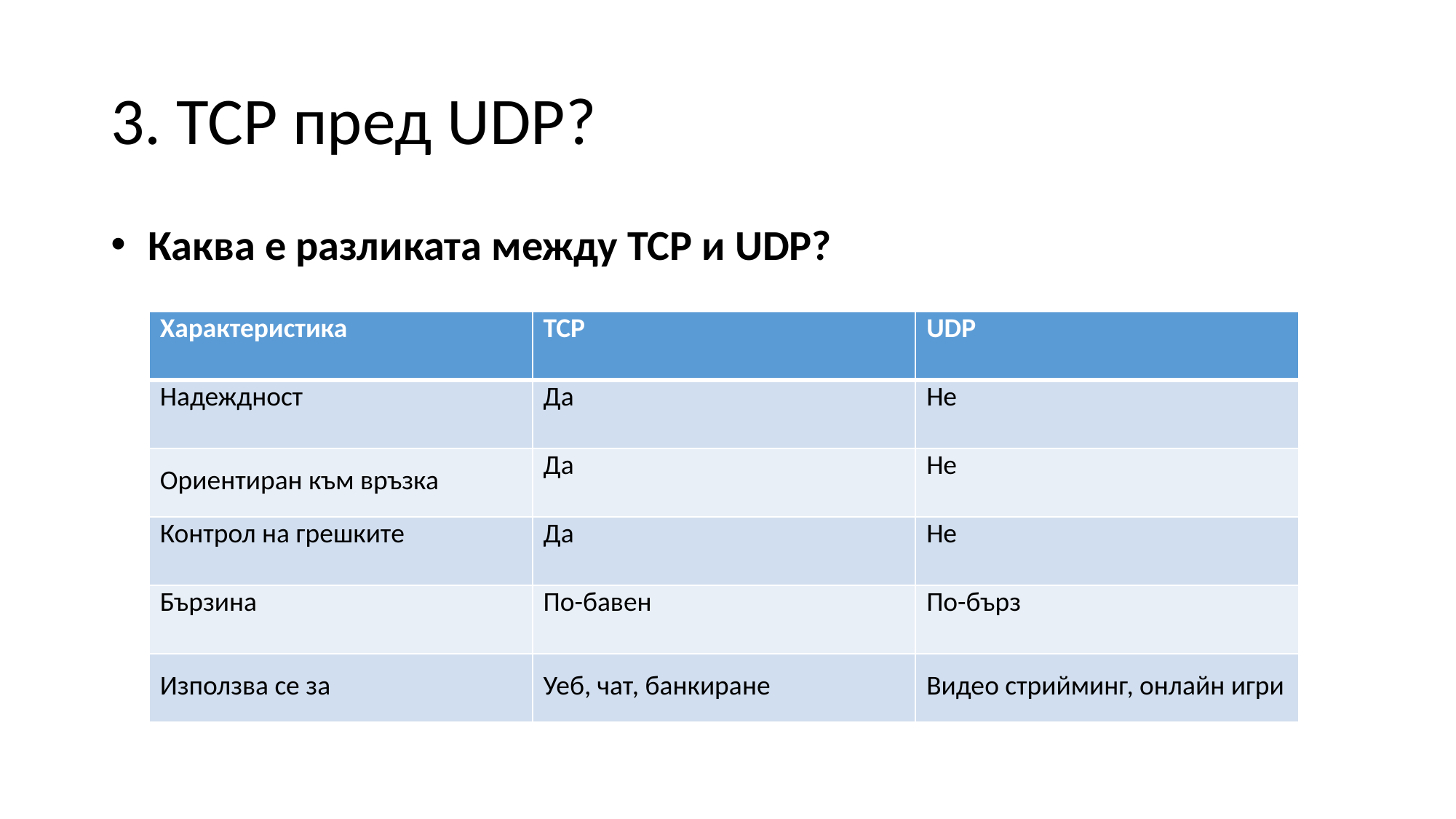

# 3. TCP пред UDP?
 Каква е разликата между TCP и UDP?

| Характеристика | TCP | UDP |
| --- | --- | --- |
| Надеждност | Да | Не |
| Ориентиран към връзка | Да | Не |
| Контрол на грешките | Да | Не |
| Бързина | По-бавен | По-бърз |
| Използва се за | Уеб, чат, банкиране | Видео стрийминг, онлайн игри |